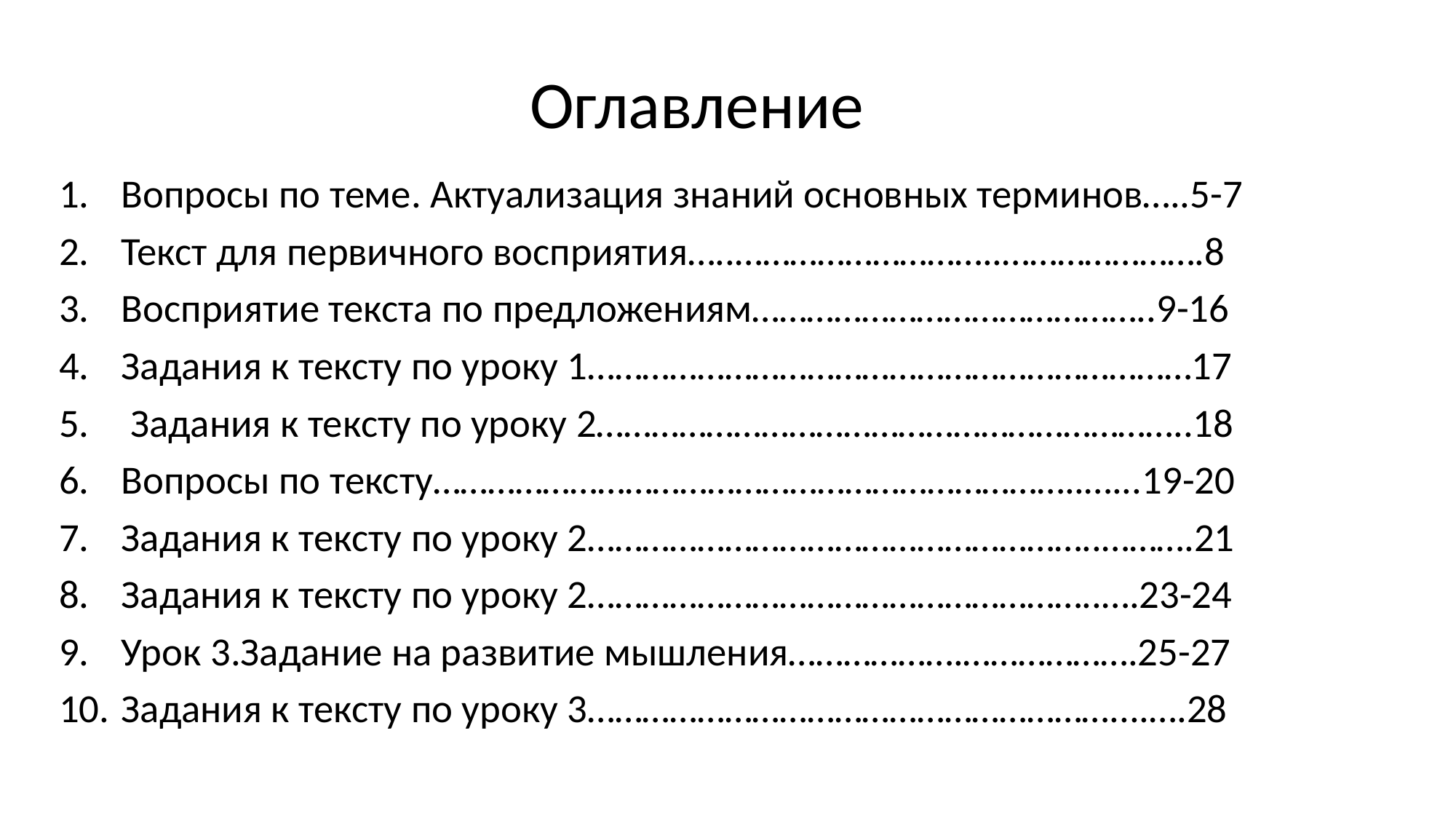

# Оглавление
Вопросы по теме. Актуализация знаний основных терминов…..5-7
Текст для первичного восприятия…..………………………..………………….8
Восприятие текста по предложениям……………………………………..9-16
Задания к тексту по уроку 1…………………………………………………………17
 Задания к тексту по уроку 2………………………………………………………..18
Вопросы по тексту……………………………………………………………..…...19-20
Задания к тексту по уроку 2………………………………………………..……….21
Задания к тексту по уроку 2………………………………………………..….23-24
Урок 3.Задание на развитие мышления……………….……………….25-27
Задания к тексту по уроку 3…………………………………………………....….28